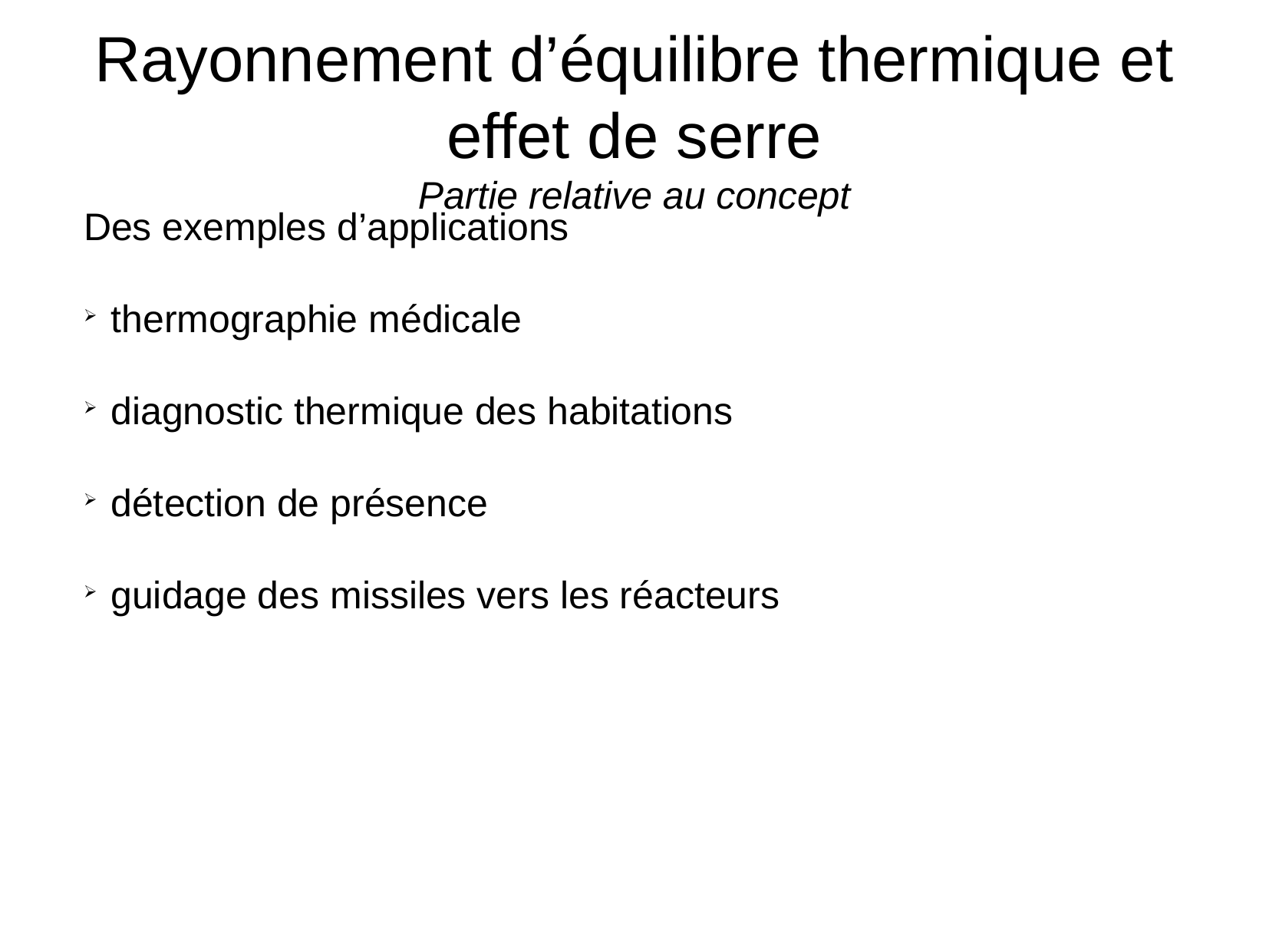

# Rayonnement d’équilibre thermique et effet de serre Partie relative au concept
Des exemples d’applications

thermographie médicale

diagnostic thermique des habitations

détection de présence

guidage des missiles vers les réacteurs